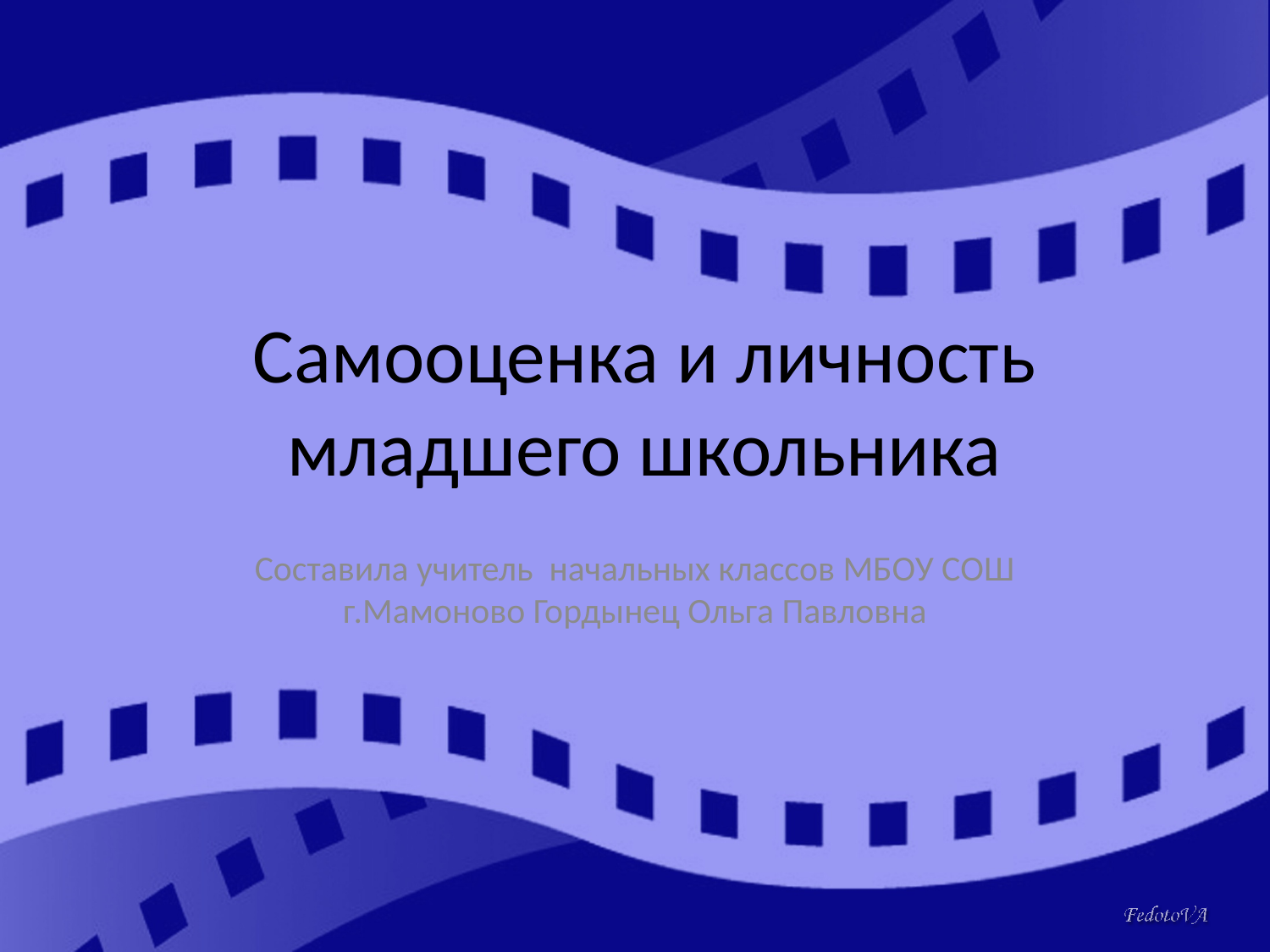

# Самооценка и личность младшего школьника
Составила учитель  начальных классов МБОУ СОШ г.Мамоново Гордынец Ольга Павловна